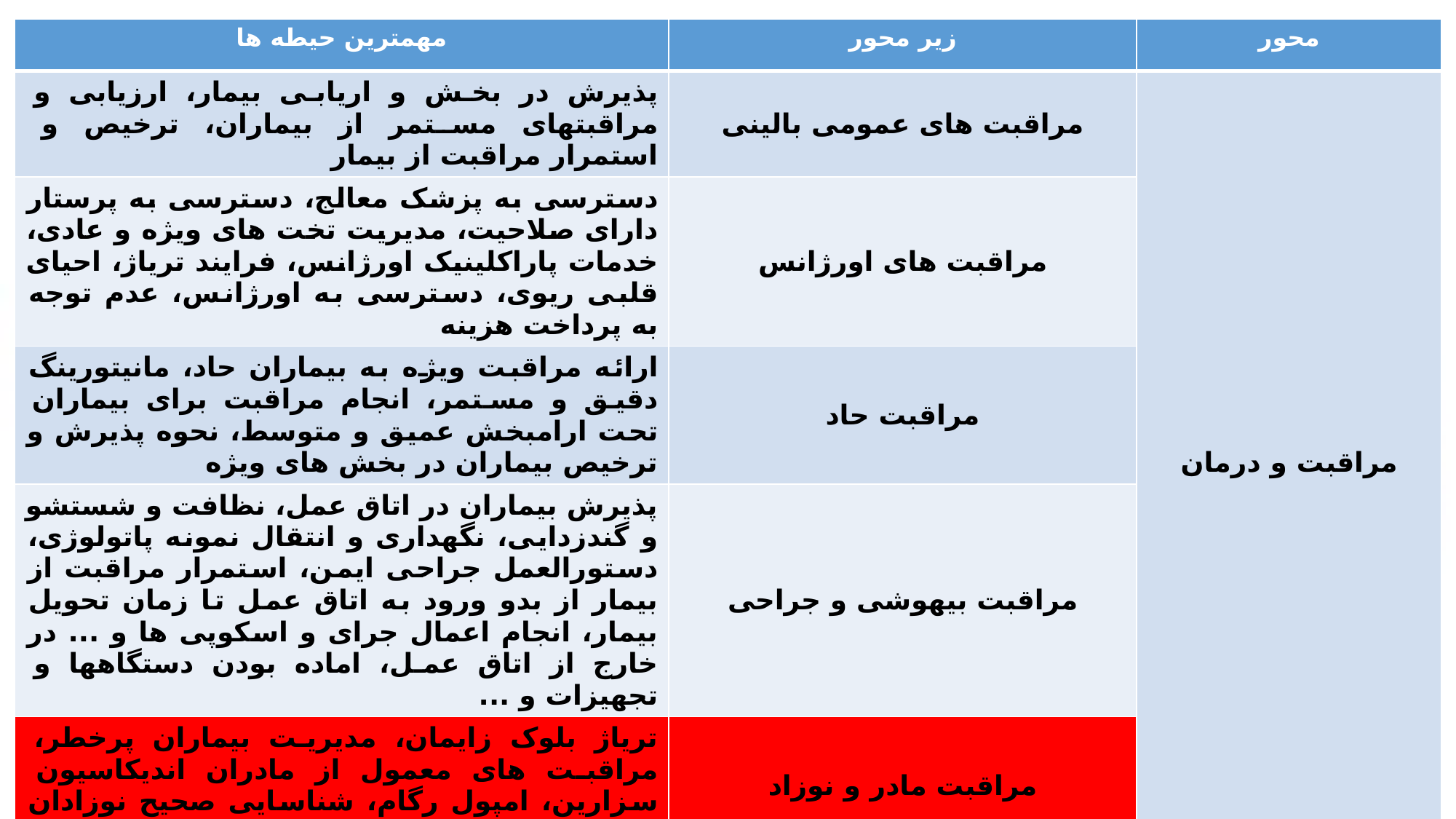

| مهمترین حیطه ها | زیر محور | محور |
| --- | --- | --- |
| پذیرش در بخش و اریابی بیمار، ارزیابی و مراقبتهای مستمر از بیماران، ترخیص و استمرار مراقبت از بیمار | مراقبت های عمومی بالینی | مراقبت و درمان |
| دسترسی به پزشک معالج، دسترسی به پرستار دارای صلاحیت، مدیریت تخت های ویژه و عادی، خدمات پاراکلینیک اورژانس، فرایند تریاژ، احیای قلبی ریوی، دسترسی به اورژانس، عدم توجه به پرداخت هزینه | مراقبت های اورژانس |  |
| ارائه مراقبت ویژه به بیماران حاد، مانیتورینگ دقیق و مستمر، انجام مراقبت برای بیماران تحت ارامبخش عمیق و متوسط، نحوه پذیرش و ترخیص بیماران در بخش های ویژه | مراقبت حاد |  |
| پذیرش بیماران در اتاق عمل، نظافت و شستشو و گندزدایی، نگهداری و انتقال نمونه پاتولوژی، دستورالعمل جراحی ایمن، استمرار مراقبت از بیمار از بدو ورود به اتاق عمل تا زمان تحویل بیمار، انجام اعمال جرای و اسکوپی ها و ... در خارج از اتاق عمل، اماده بودن دستگاهها و تجهیزات و ... | مراقبت بیهوشی و جراحی |  |
| تریاژ بلوک زایمان، مدیریت بیماران پرخطر، مراقبت های معمول از مادران اندیکاسیون سزارین، امپول رگام، شناسایی صحیح نوزادان و .... | مراقبت مادر و نوزاد |  |